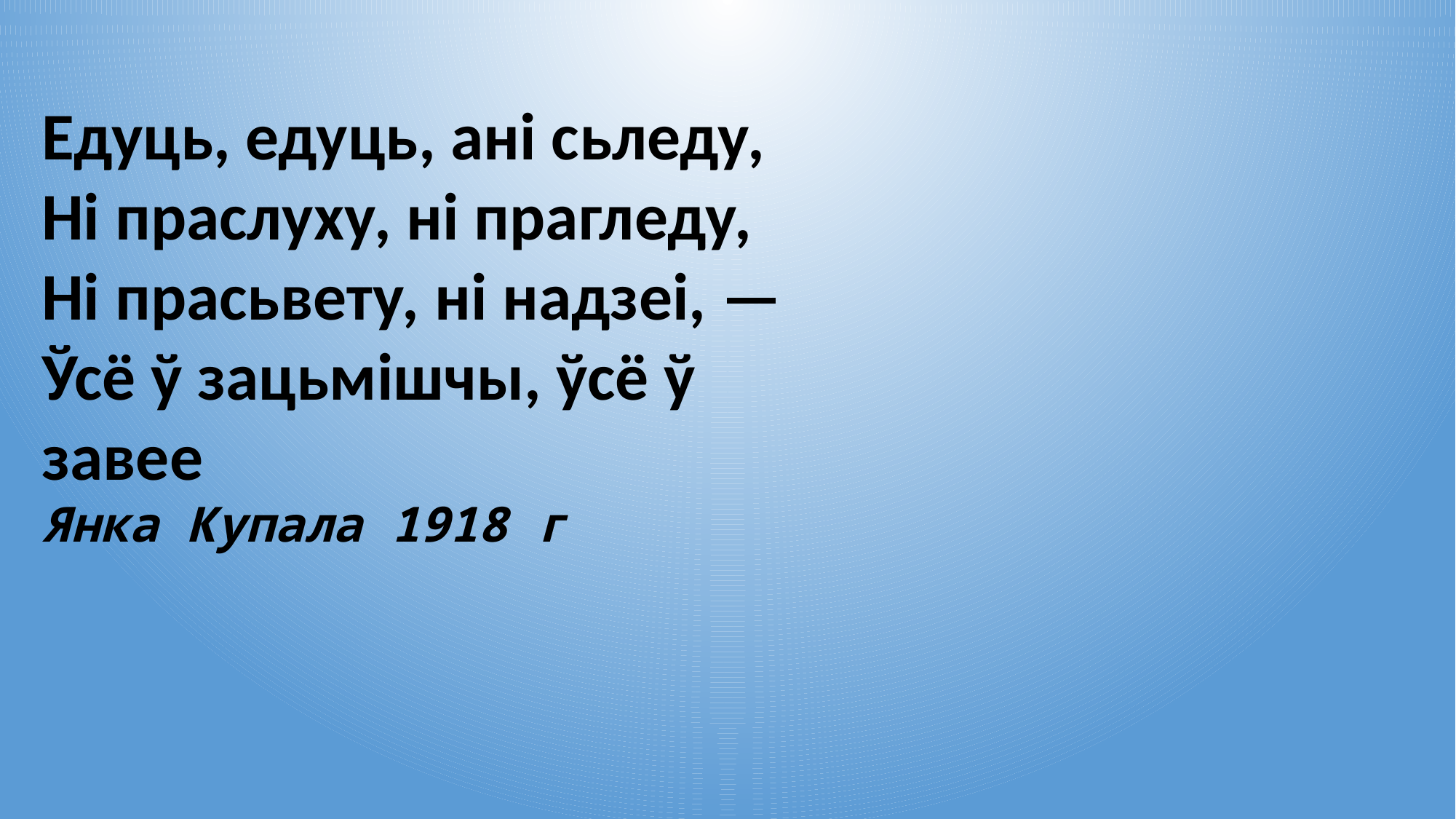

Едуць, едуць, ані сьледу,
Ні праслуху, ні прагледу,
Ні прасьвету, ні надзеі, —
Ўсё ў зацьмішчы, ўсё ў завее
Янка Купала 1918 г